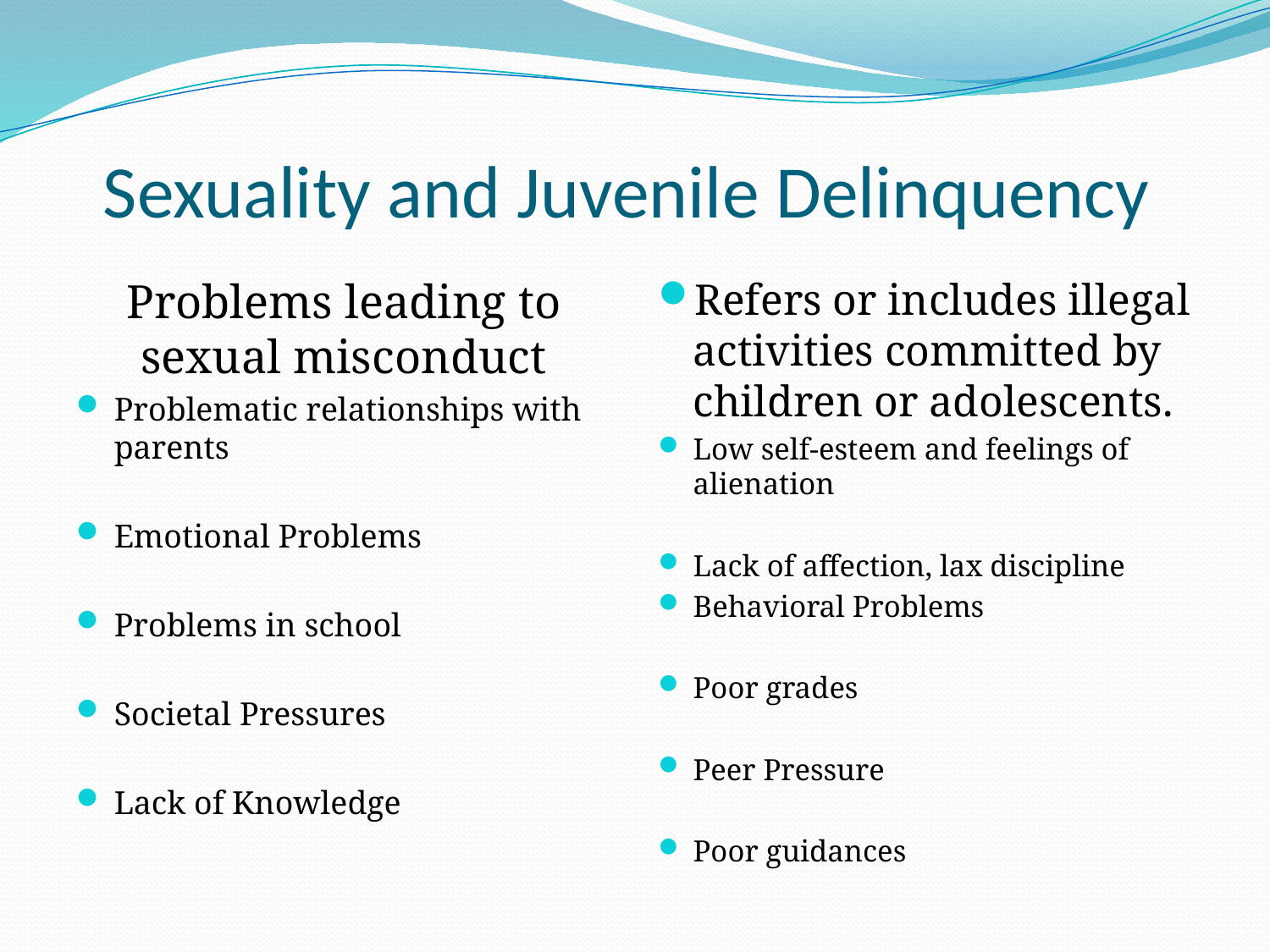

# Sexuality and Juvenile Delinquency
Problems leading to sexual misconduct
Problematic relationships with parents

Emotional Problems

Problems in school

Societal Pressures

Lack of Knowledge
Refers or includes illegal activities committed by children or adolescents.
Low self-esteem and feelings of alienation

Lack of affection, lax discipline
Behavioral Problems

Poor grades

Peer Pressure

Poor guidances